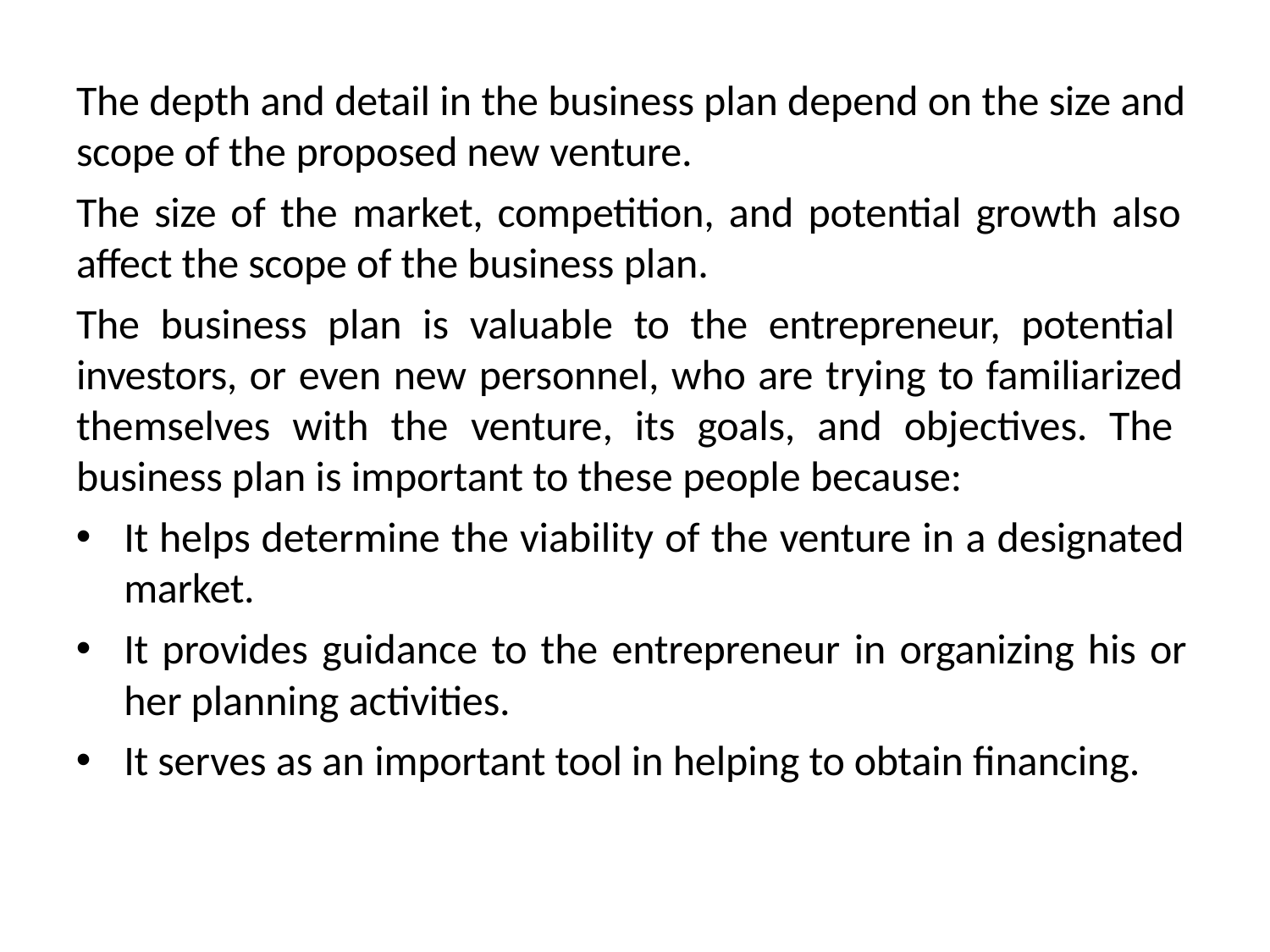

The depth and detail in the business plan depend on the size and  scope of the proposed new venture.
The size of the market, competition, and potential growth also  affect the scope of the business plan.
The business plan is valuable to the entrepreneur, potential  investors, or even new personnel, who are trying to familiarized  themselves with the venture, its goals, and objectives. The  business plan is important to these people because:
It helps determine the viability of the venture in a designated  market.
It provides guidance to the entrepreneur in organizing his or
her planning activities.
It serves as an important tool in helping to obtain financing.